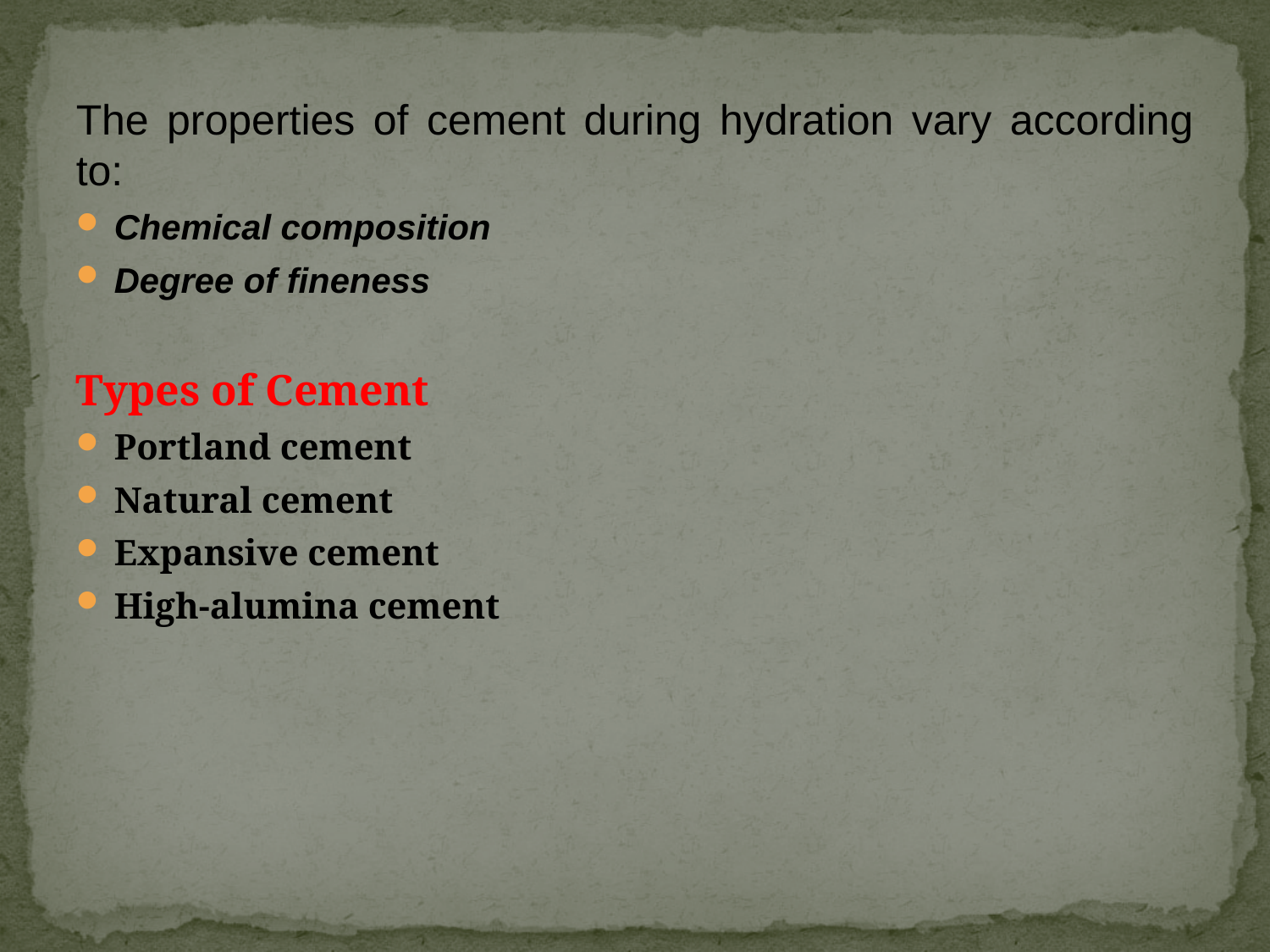

The properties of cement during hydration vary according to:
Chemical composition
Degree of fineness

Types of Cement
Portland cement
Natural cement
Expansive cement
High-alumina cement